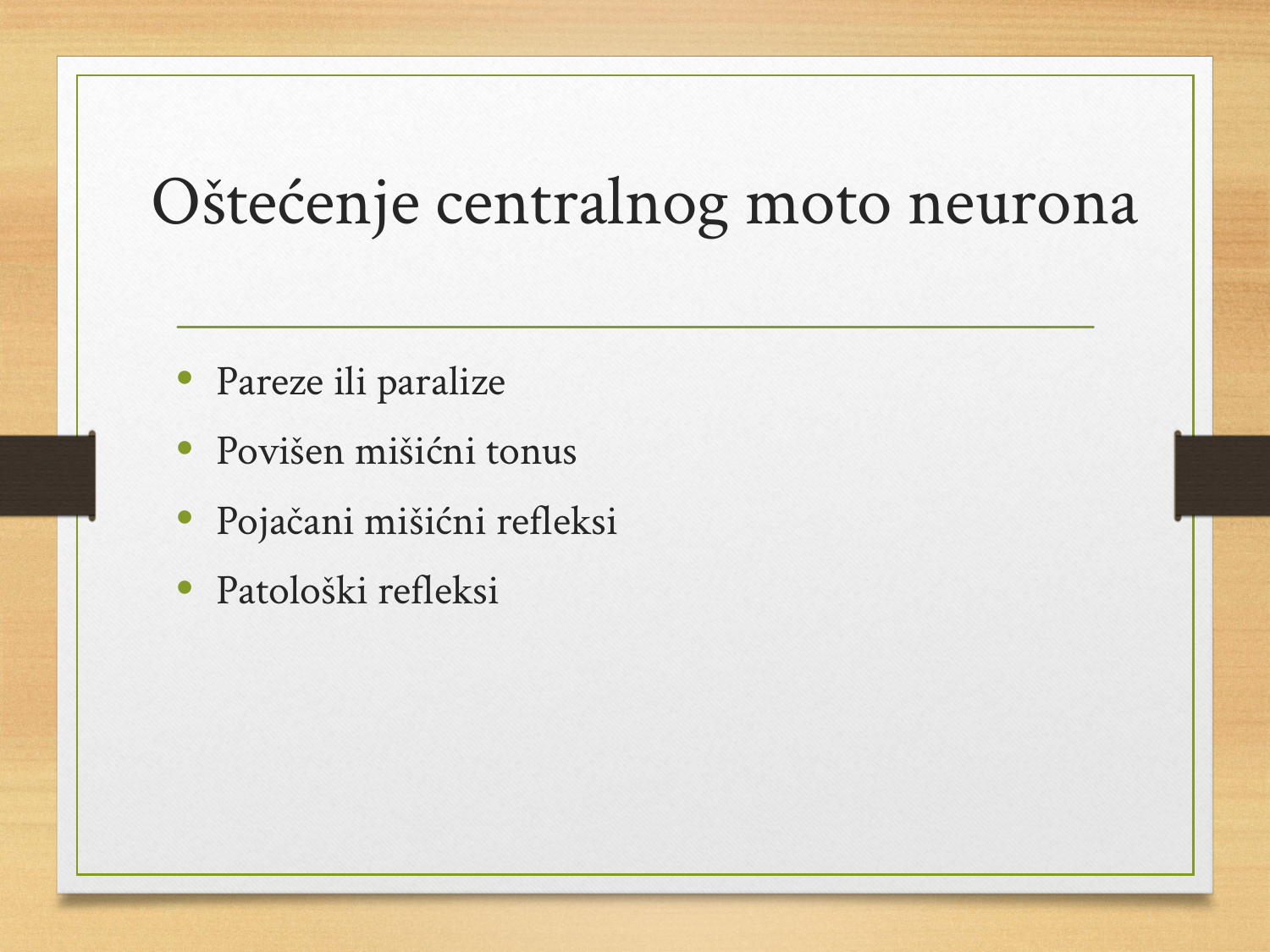

# Oštećenje centralnog moto neurona
Pareze ili paralize
Povišen mišićni tonus
Pojačani mišićni refleksi
Patološki refleksi